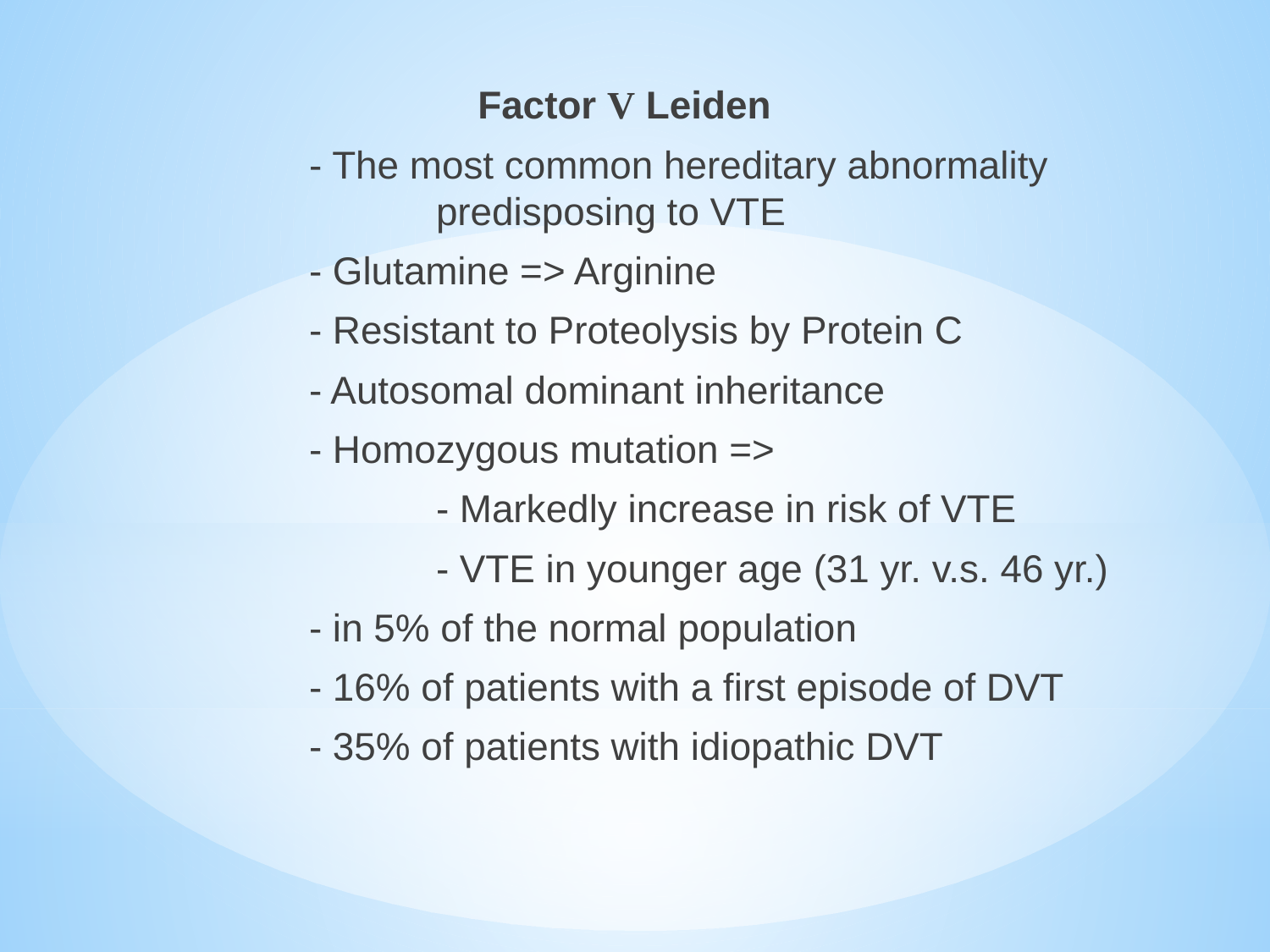

Factor V Leiden
		- The most common hereditary abnormality 				predisposing to VTE
		- Glutamine => Arginine
		- Resistant to Proteolysis by Protein C
		- Autosomal dominant inheritance
		- Homozygous mutation =>
			- Markedly increase in risk of VTE
			- VTE in younger age (31 yr. v.s. 46 yr.)
		- in 5% of the normal population
		- 16% of patients with a first episode of DVT
		- 35% of patients with idiopathic DVT